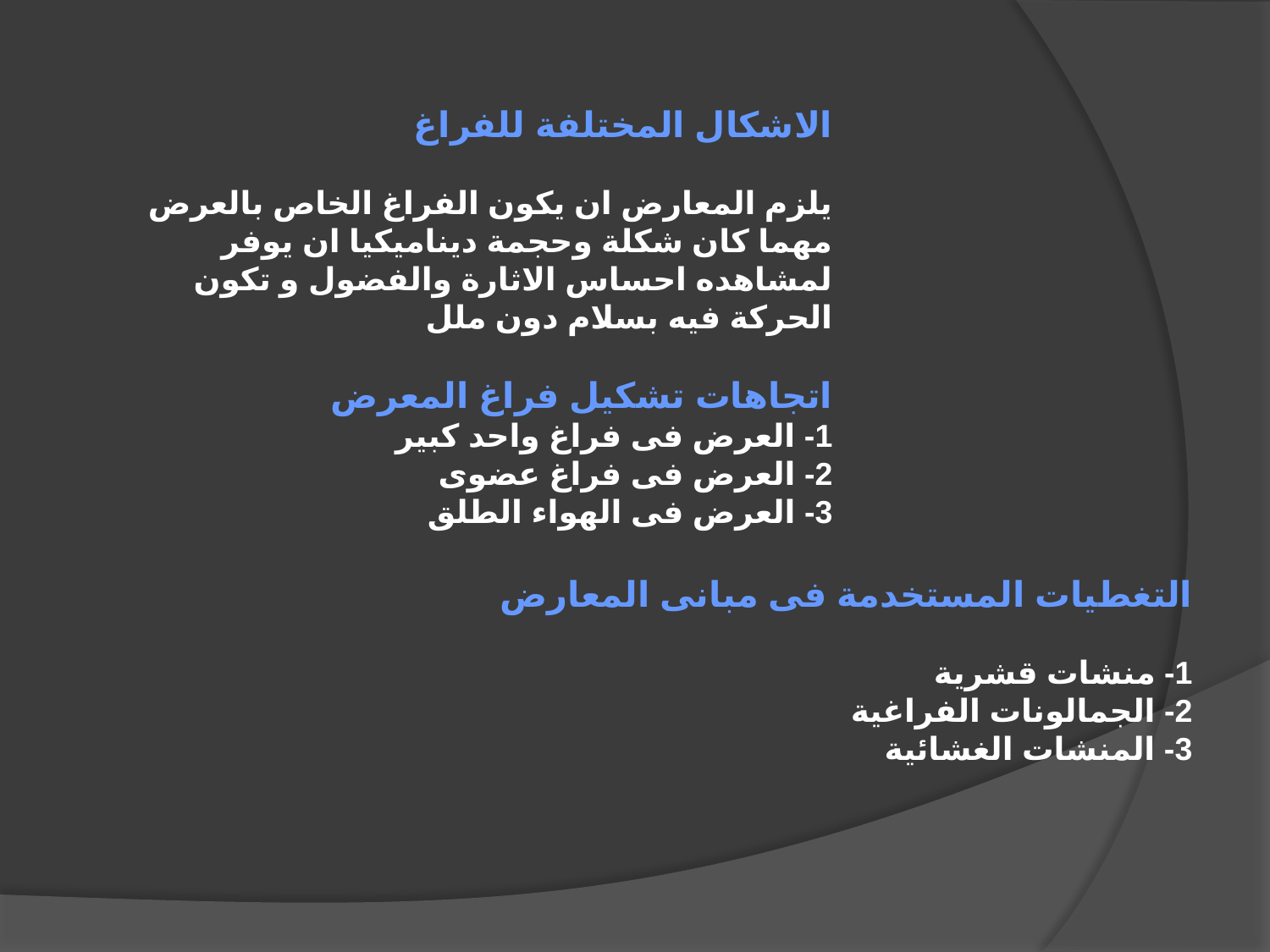

الاشكال المختلفة للفراغ
يلزم المعارض ان يكون الفراغ الخاص بالعرض مهما كان شكلة وحجمة ديناميكيا ان يوفر لمشاهده احساس الاثارة والفضول و تكون  الحركة فيه بسلام دون ملل
اتجاهات تشكيل فراغ المعرض
1- العرض فى فراغ واحد كبير
2- العرض فى فراغ عضوى
3- العرض فى الهواء الطلق
التغطيات المستخدمة فى مبانى المعارض
1- منشات قشرية
2- الجمالونات الفراغية
3- المنشات الغشائية